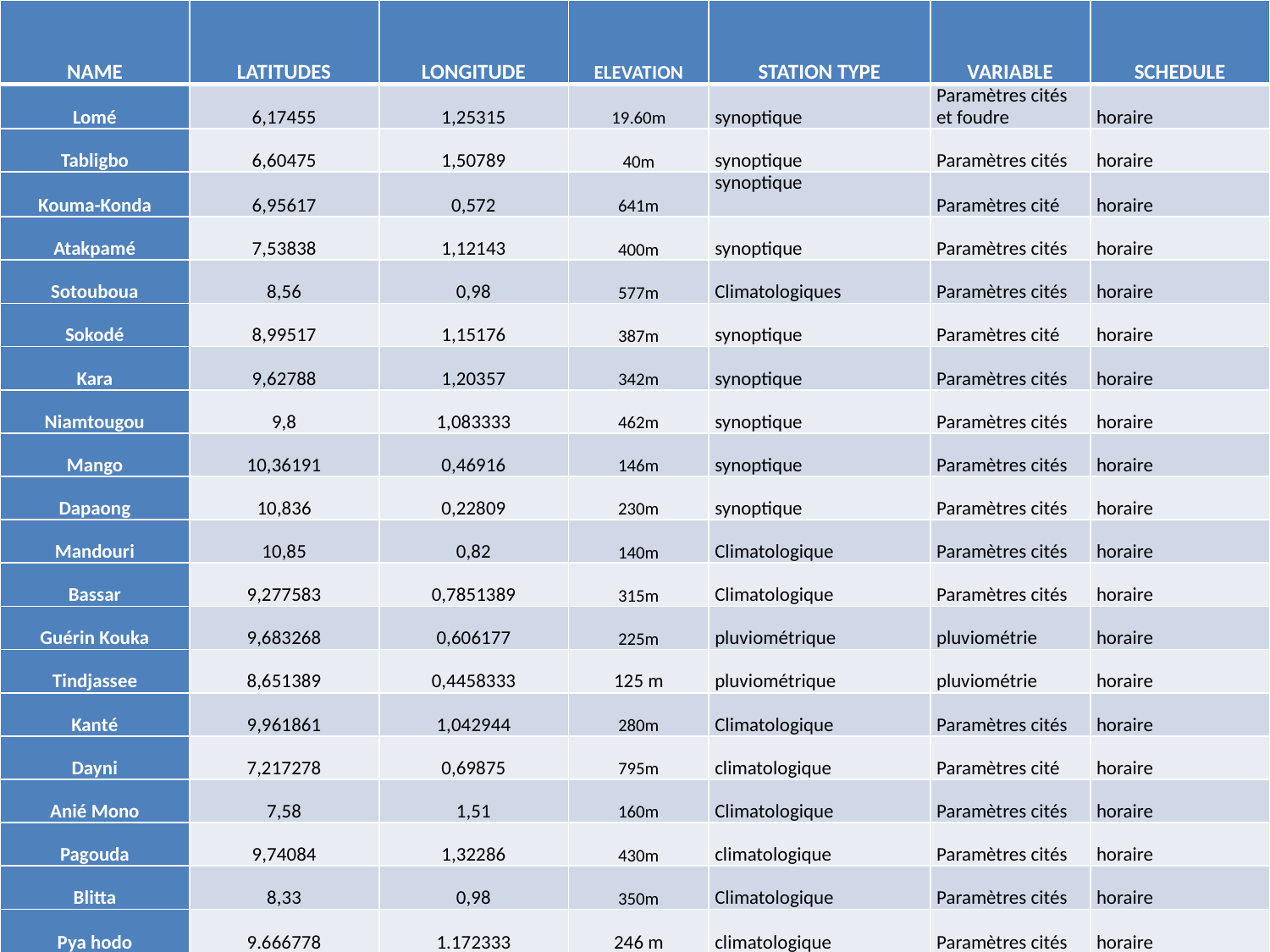

| NAME | LATITUDES | LONGITUDE | ELEVATION | STATION TYPE | VARIABLE | SCHEDULE |
| --- | --- | --- | --- | --- | --- | --- |
| Lomé | 6,17455 | 1,25315 | 19.60m | synoptique | Paramètres cités et foudre | horaire |
| Tabligbo | 6,60475 | 1,50789 | 40m | synoptique | Paramètres cités | horaire |
| Kouma-Konda | 6,95617 | 0,572 | 641m | synoptique | Paramètres cité | horaire |
| Atakpamé | 7,53838 | 1,12143 | 400m | synoptique | Paramètres cités | horaire |
| Sotouboua | 8,56 | 0,98 | 577m | Climatologiques | Paramètres cités | horaire |
| Sokodé | 8,99517 | 1,15176 | 387m | synoptique | Paramètres cité | horaire |
| Kara | 9,62788 | 1,20357 | 342m | synoptique | Paramètres cités | horaire |
| Niamtougou | 9,8 | 1,083333 | 462m | synoptique | Paramètres cités | horaire |
| Mango | 10,36191 | 0,46916 | 146m | synoptique | Paramètres cités | horaire |
| Dapaong | 10,836 | 0,22809 | 230m | synoptique | Paramètres cités | horaire |
| Mandouri | 10,85 | 0,82 | 140m | Climatologique | Paramètres cités | horaire |
| Bassar | 9,277583 | 0,7851389 | 315m | Climatologique | Paramètres cités | horaire |
| Guérin Kouka | 9,683268 | 0,606177 | 225m | pluviométrique | pluviométrie | horaire |
| Tindjassee | 8,651389 | 0,4458333 | 125 m | pluviométrique | pluviométrie | horaire |
| Kanté | 9,961861 | 1,042944 | 280m | Climatologique | Paramètres cités | horaire |
| Dayni | 7,217278 | 0,69875 | 795m | climatologique | Paramètres cité | horaire |
| Anié Mono | 7,58 | 1,51 | 160m | Climatologique | Paramètres cités | horaire |
| Pagouda | 9,74084 | 1,32286 | 430m | climatologique | Paramètres cités | horaire |
| Blitta | 8,33 | 0,98 | 350m | Climatologique | Paramètres cités | horaire |
| Pya hodo | 9.666778 | 1.172333 | 246 m | climatologique | Paramètres cités | horaire |